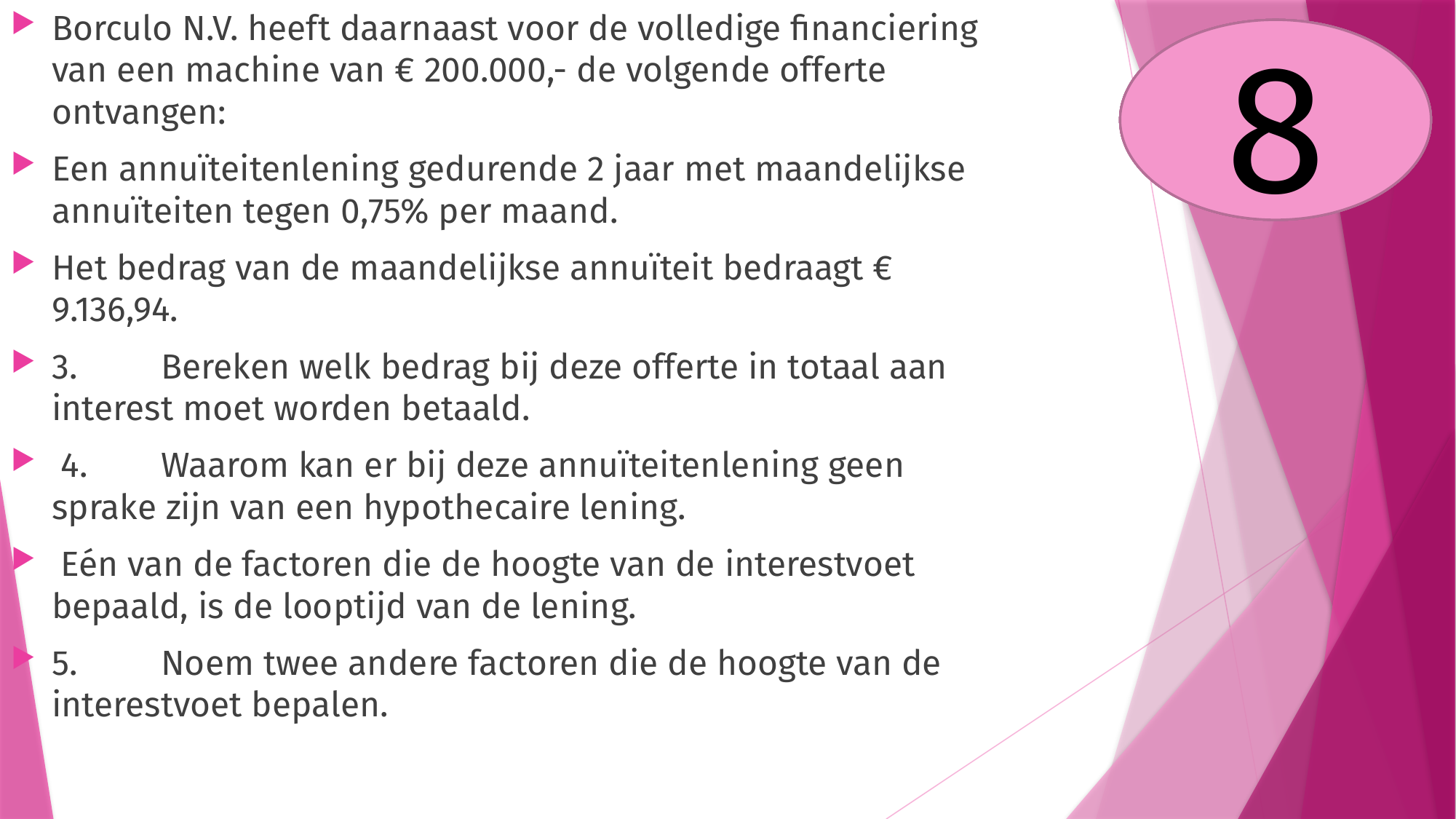

Borculo N.V. heeft daarnaast voor de volledige financiering van een machine van € 200.000,- de volgende offerte ontvangen:
Een annuïteitenlening gedurende 2 jaar met maandelijkse annuïteiten tegen 0,75% per maand.
Het bedrag van de maandelijkse annuïteit bedraagt € 9.136,94.
3.	Bereken welk bedrag bij deze offerte in totaal aan interest moet worden betaald.
 4.	Waarom kan er bij deze annuïteitenlening geen sprake zijn van een hypothecaire lening.
 Eén van de factoren die de hoogte van de interestvoet bepaald, is de looptijd van de lening.
5.	Noem twee andere factoren die de hoogte van de interestvoet bepalen.

8
5
6
7
4
3
1
2